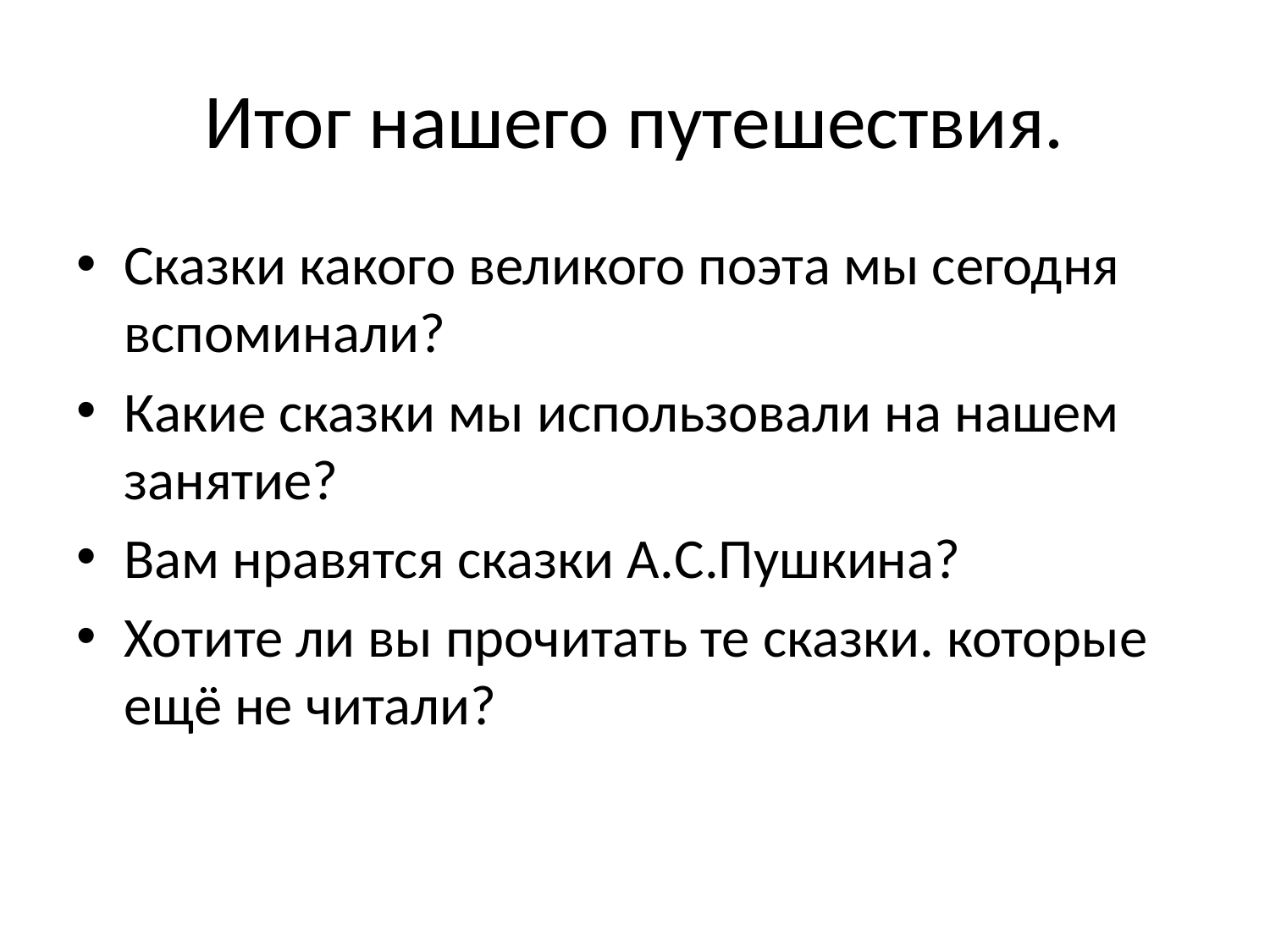

# Итог нашего путешествия.
Сказки какого великого поэта мы сегодня вспоминали?
Какие сказки мы использовали на нашем занятие?
Вам нравятся сказки А.С.Пушкина?
Хотите ли вы прочитать те сказки. которые ещё не читали?